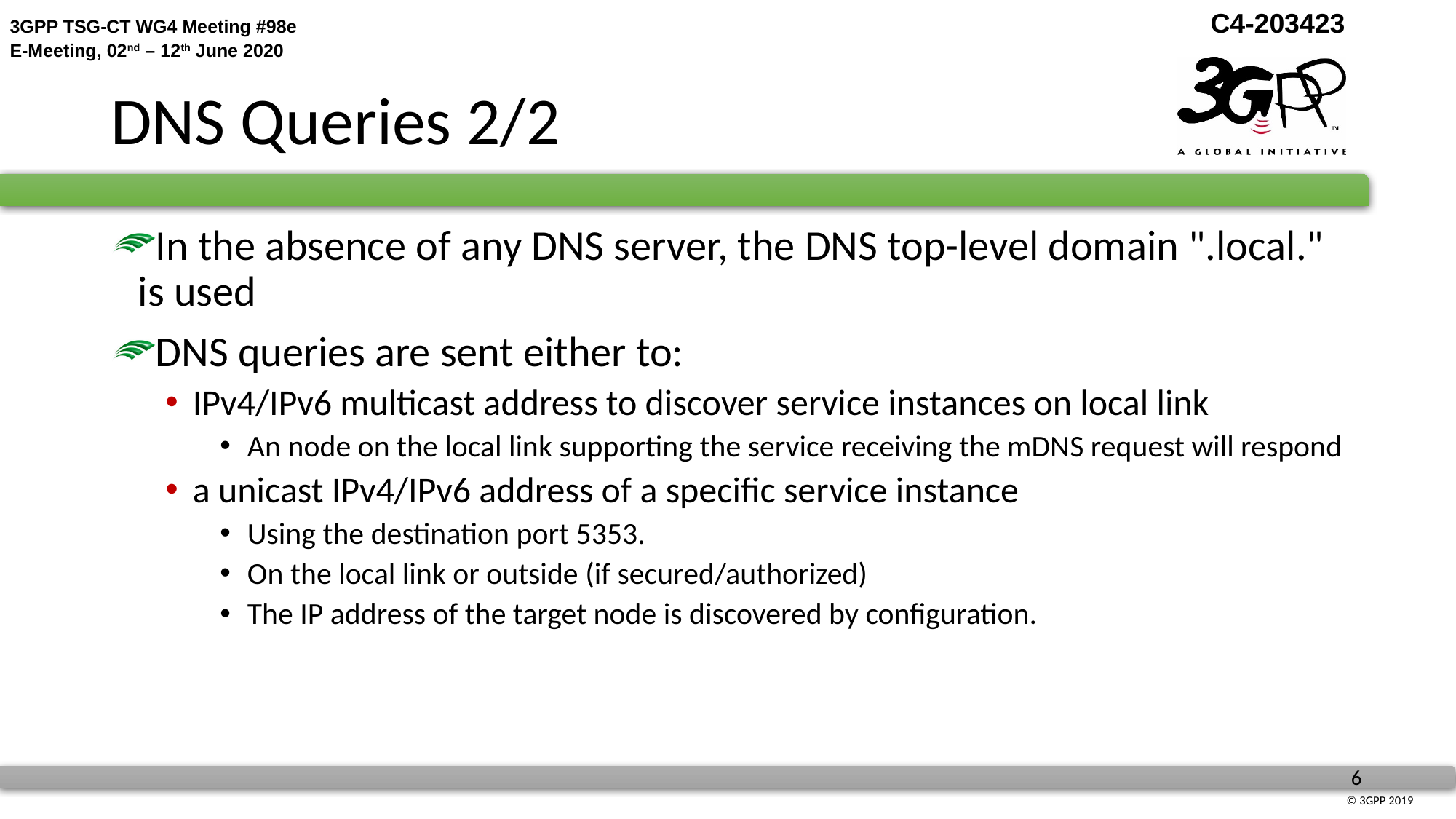

# DNS Queries 2/2
In the absence of any DNS server, the DNS top-level domain ".local." is used
DNS queries are sent either to:
IPv4/IPv6 multicast address to discover service instances on local link
An node on the local link supporting the service receiving the mDNS request will respond
a unicast IPv4/IPv6 address of a specific service instance
Using the destination port 5353.
On the local link or outside (if secured/authorized)
The IP address of the target node is discovered by configuration.